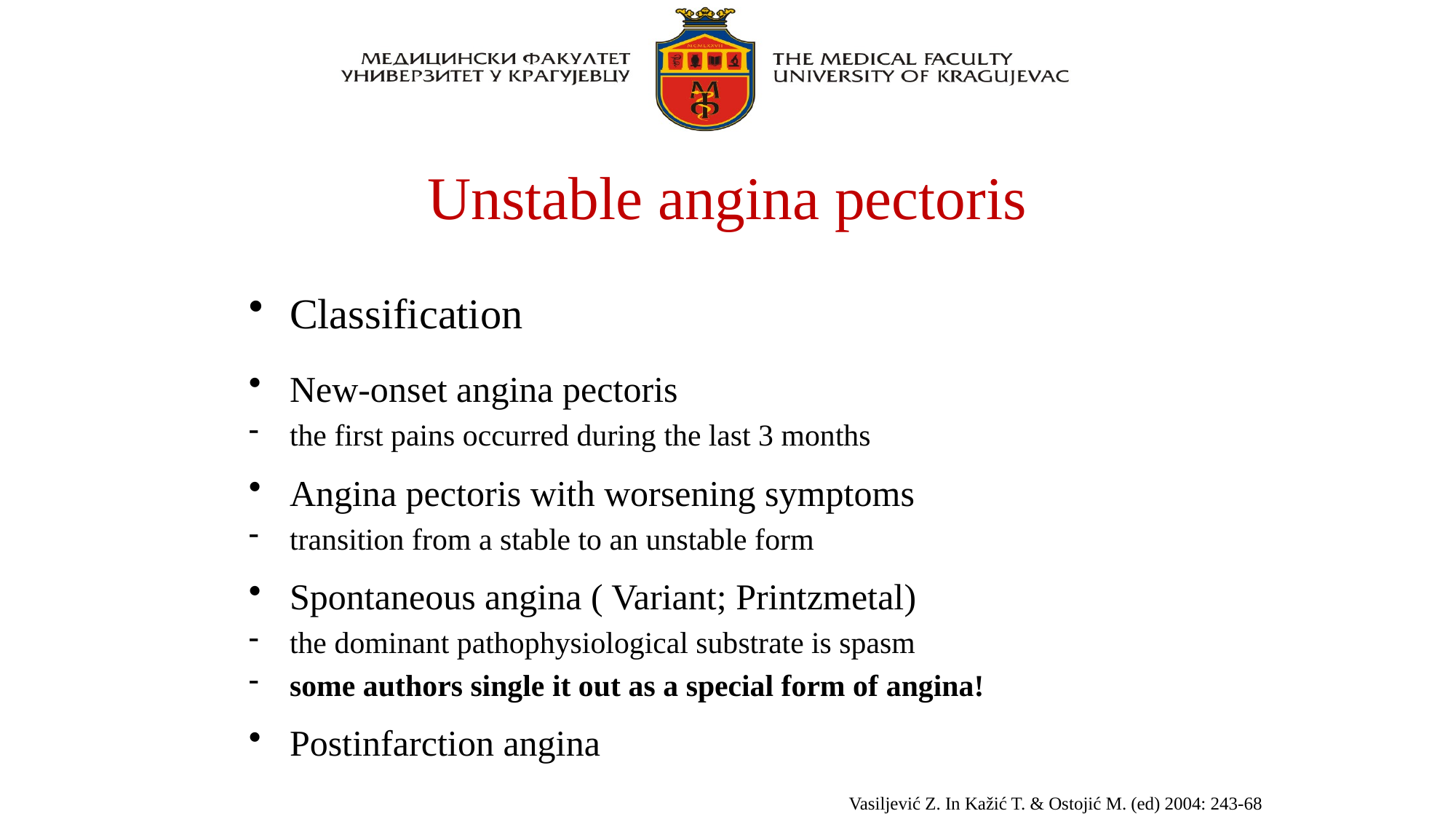

# Unstable angina pectoris
Classification

New-onset angina pectoris
the first pains occurred during the last 3 months

Angina pectoris with worsening symptoms
transition from a stable to an unstable form

Spontaneous angina ( Variant; Printzmetal)
the dominant pathophysiological substrate is spasm
some authors single it out as a special form of angina!

Postinfarction angina
Vasiljević Z. In Kažić T. & Ostojić M. (ed) 2004: 243-68